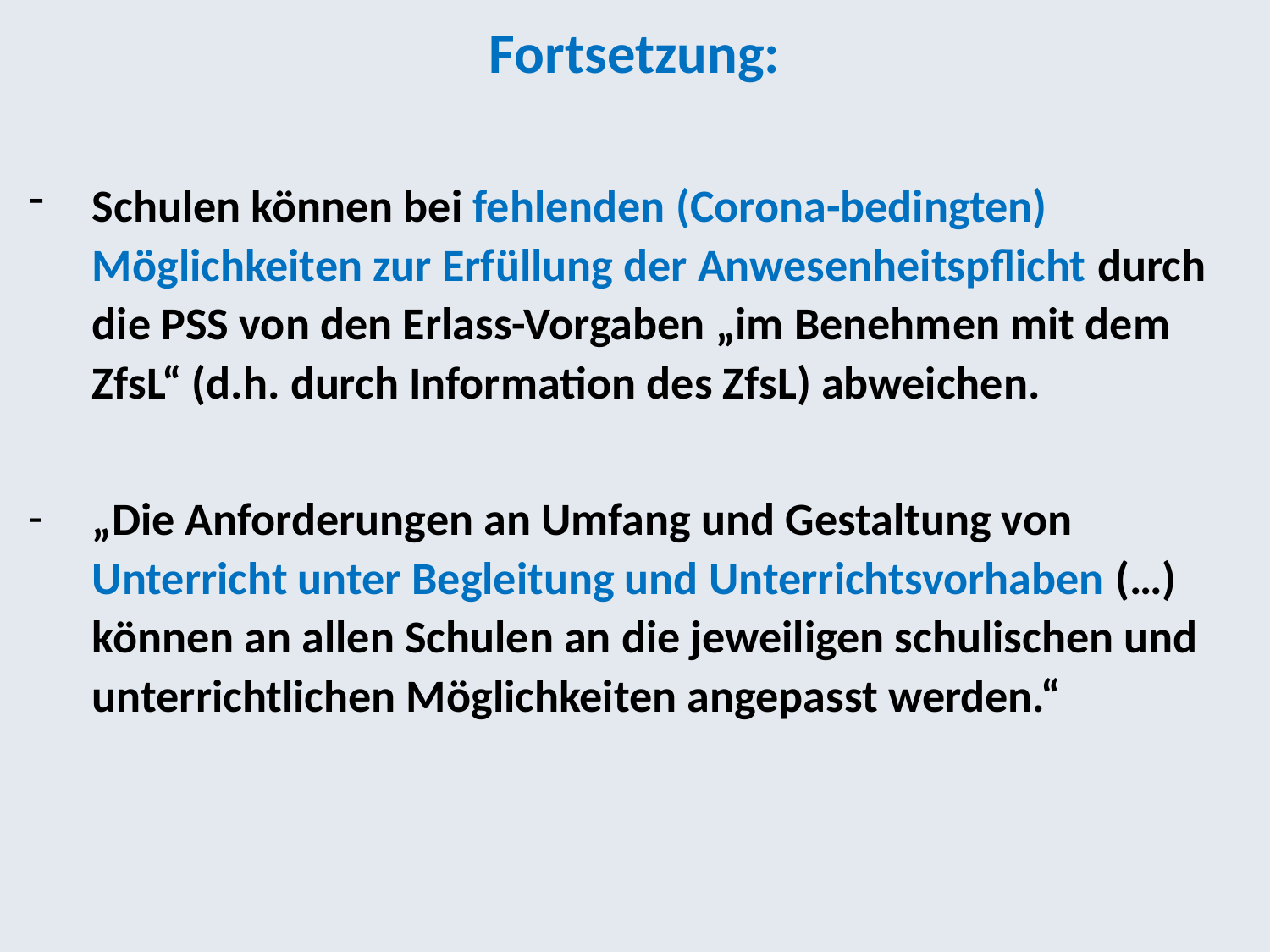

# Fortsetzung:
Schulen können bei fehlenden (Corona-bedingten) Möglichkeiten zur Erfüllung der Anwesenheitspflicht durch die PSS von den Erlass-Vorgaben „im Benehmen mit dem ZfsL“ (d.h. durch Information des ZfsL) abweichen.

„Die Anforderungen an Umfang und Gestaltung von Unterricht unter Begleitung und Unterrichtsvorhaben (…) können an allen Schulen an die jeweiligen schulischen und unterrichtlichen Möglichkeiten angepasst werden.“